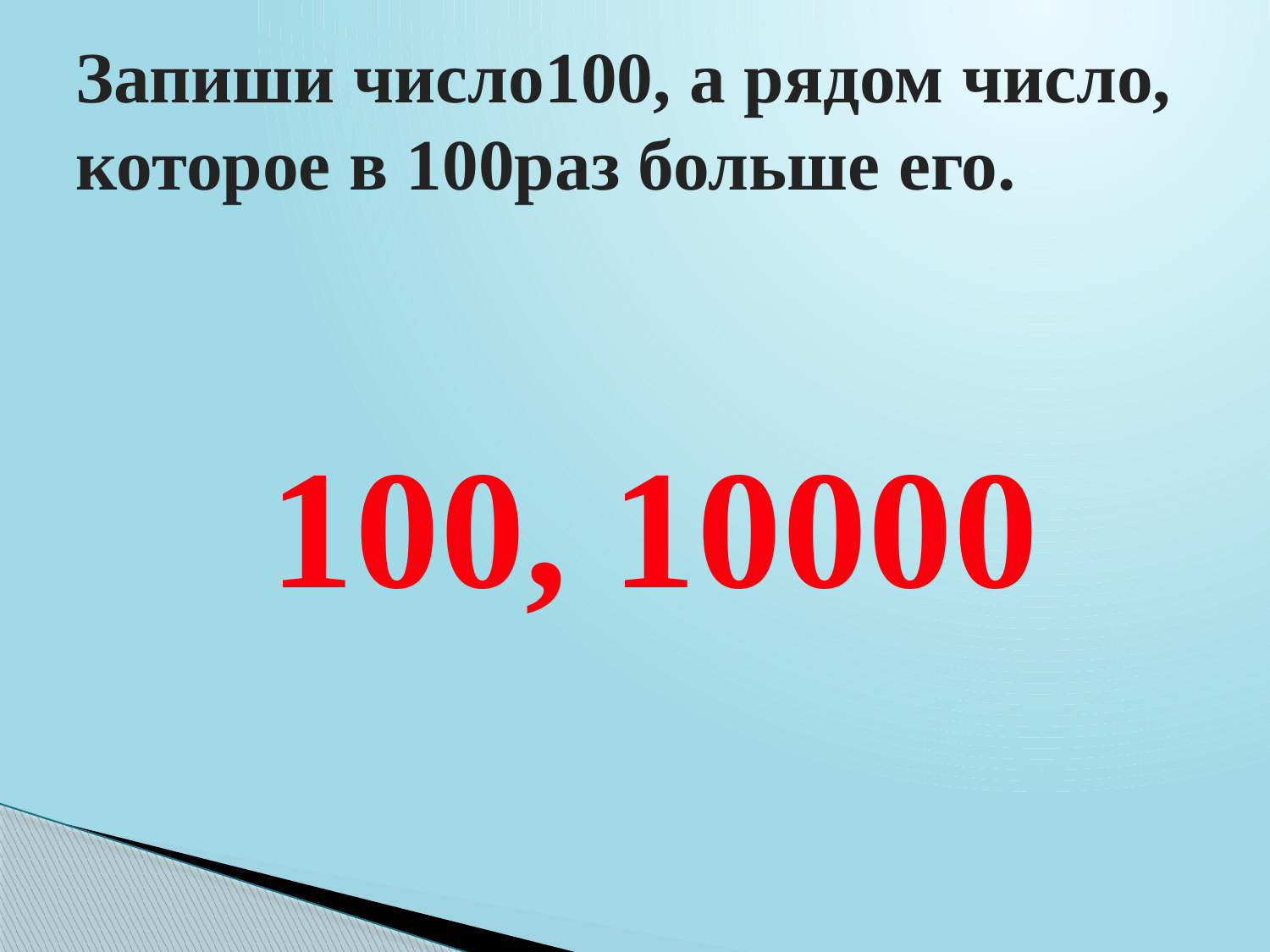

# Запиши число100, а рядом число, которое в 100раз больше его.

100, 10000